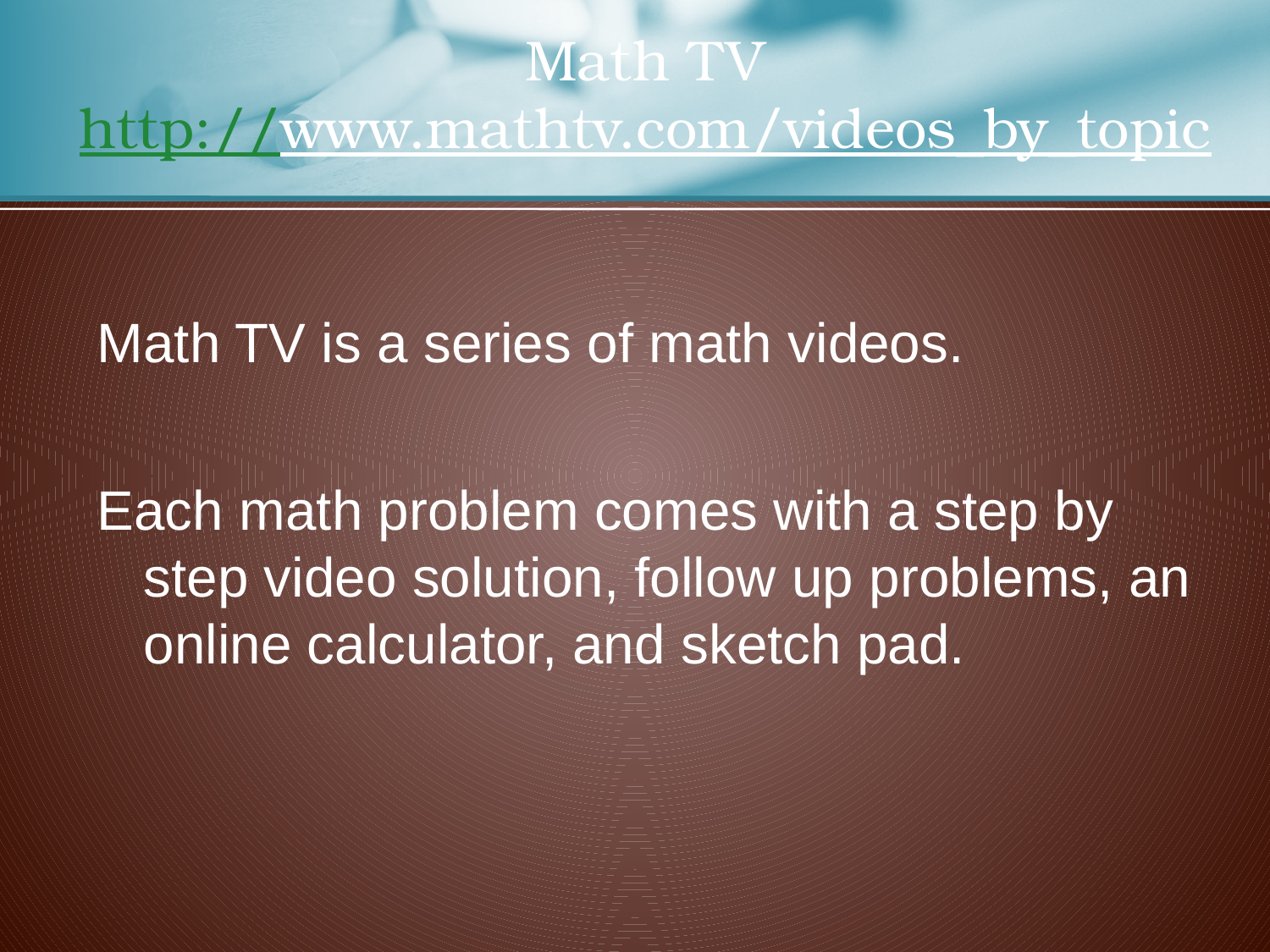

# Math TV http://www.mathtv.com/videos_by_topic

Math TV is a series of math videos.

Each math problem comes with a step by step video solution, follow up problems, an online calculator, and sketch pad.